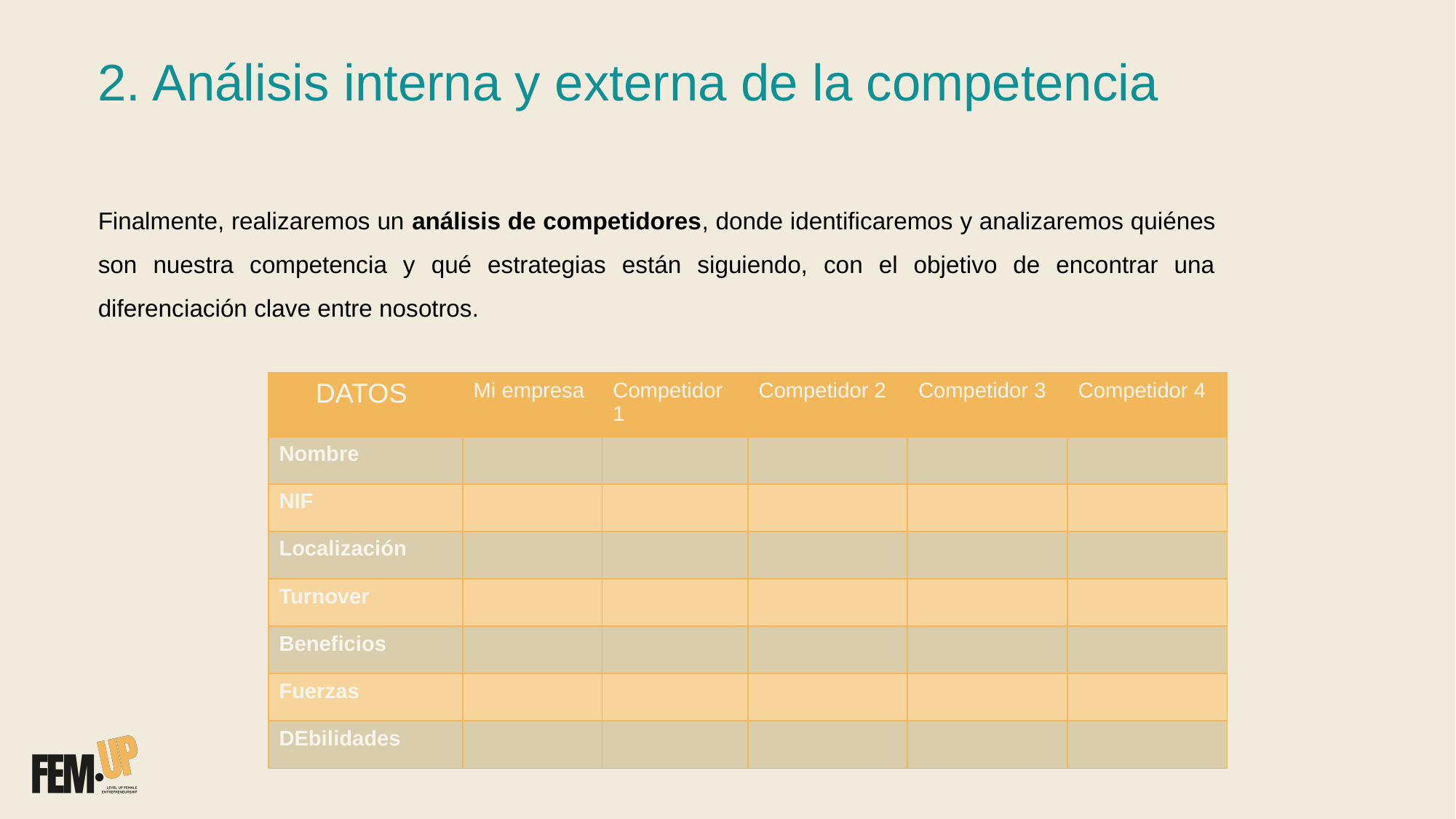

# 2. Análisis interna y externa de la competencia
Finalmente, realizaremos un análisis de competidores, donde identificaremos y analizaremos quiénes son nuestra competencia y qué estrategias están siguiendo, con el objetivo de encontrar una diferenciación clave entre nosotros.
| DATOS | Mi empresa | Competidor 1 | Competidor 2 | Competidor 3 | Competidor 4 |
| --- | --- | --- | --- | --- | --- |
| Nombre |  |  |  |  |  |
| NIF |  |  |  |  |  |
| Localización |  |  |  |  |  |
| Turnover |  |  |  |  |  |
| Beneficios |  |  |  |  |  |
| Fuerzas |  |  |  |  |  |
| DEbilidades |  |  |  |  |  |